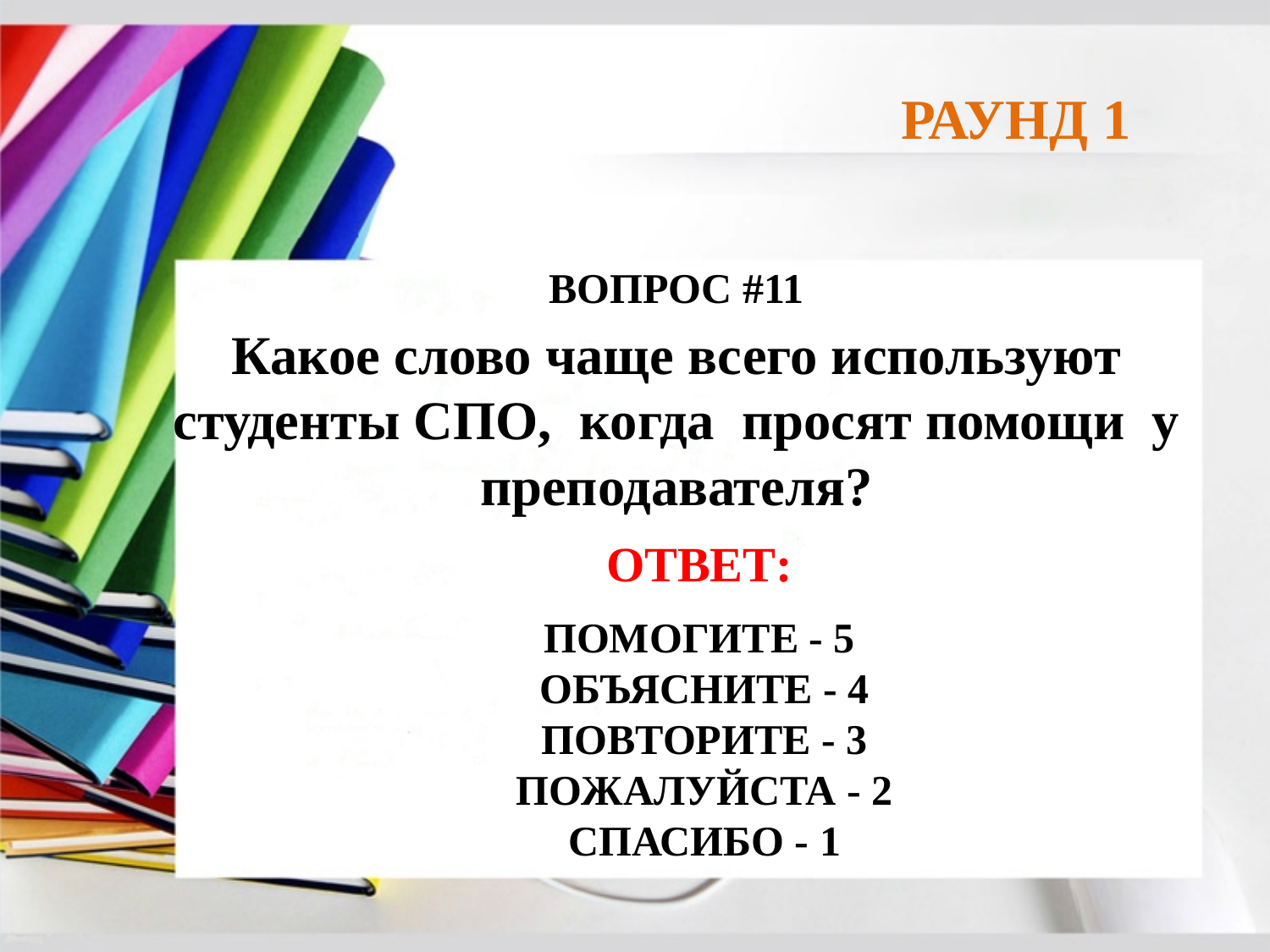

РАУНД 1
ВОПРОС #11
Какое слово чаще всего используют студенты СПО,  когда  просят помощи  у преподавателя?
ОТВЕТ:

 ПОМОГИТЕ - 5
  ОБЪЯСНИТЕ - 4
  ПОВТОРИТЕ - 3
  ПОЖАЛУЙСТА - 2
  СПАСИБО - 1